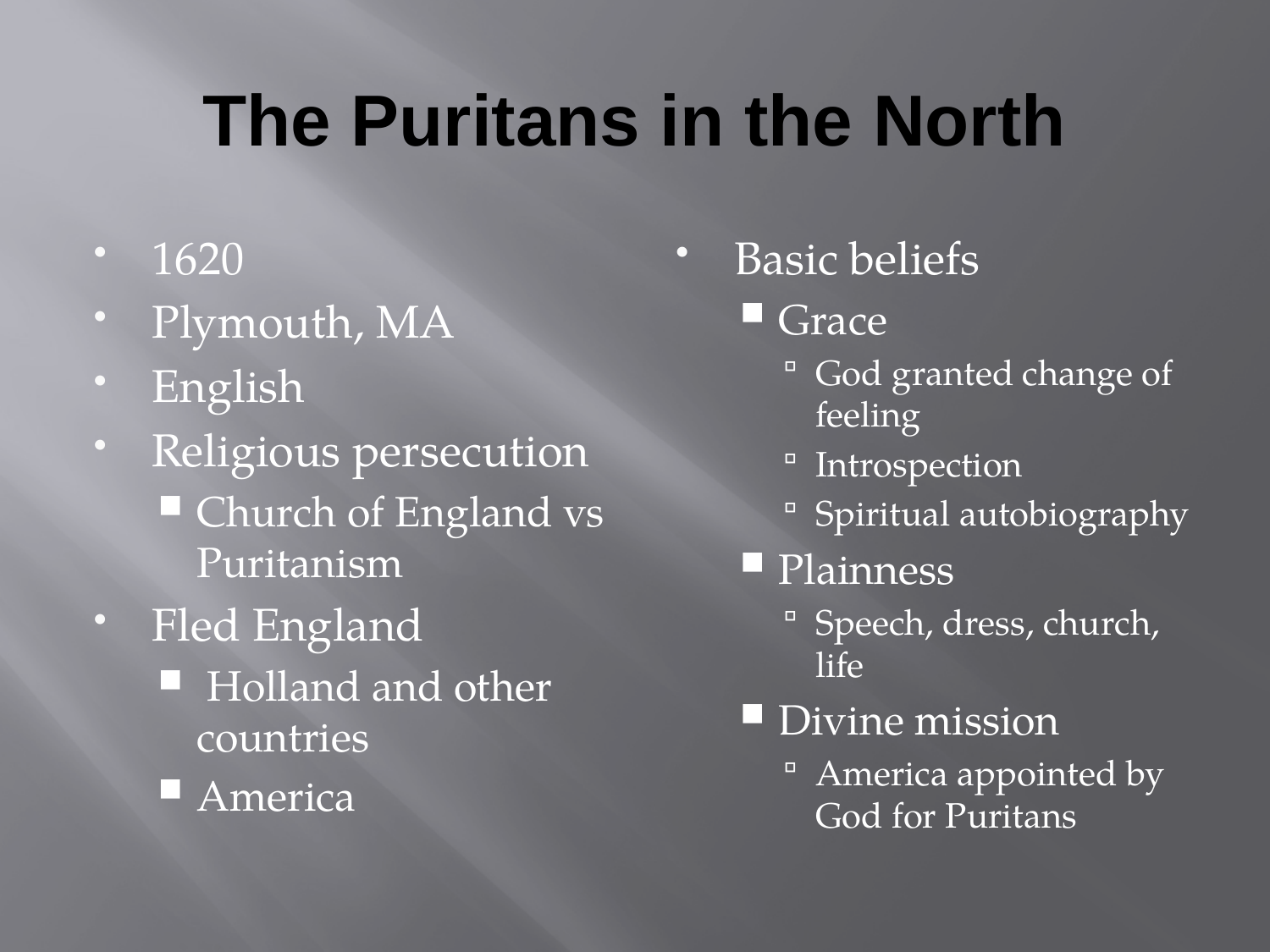

# The Puritans in the North
1620
Plymouth, MA
English
Religious persecution
Church of England vs Puritanism
Fled England
 Holland and other countries
America
Basic beliefs
Grace
God granted change of feeling
Introspection
Spiritual autobiography
Plainness
Speech, dress, church, life
Divine mission
America appointed by God for Puritans